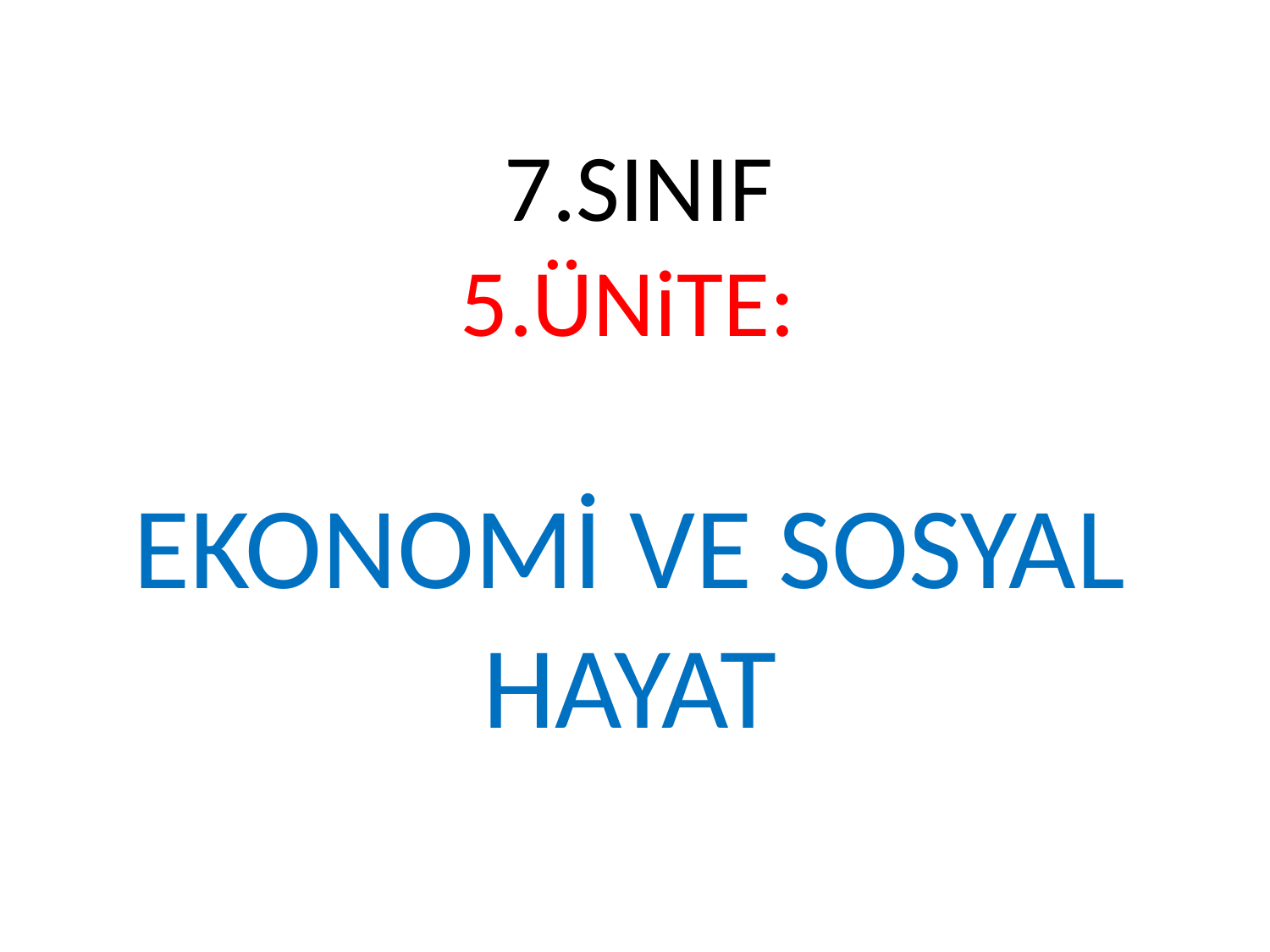

# 7.SINIF 5.ÜNiTE:
EKONOMİ VE SOSYAL HAYAT